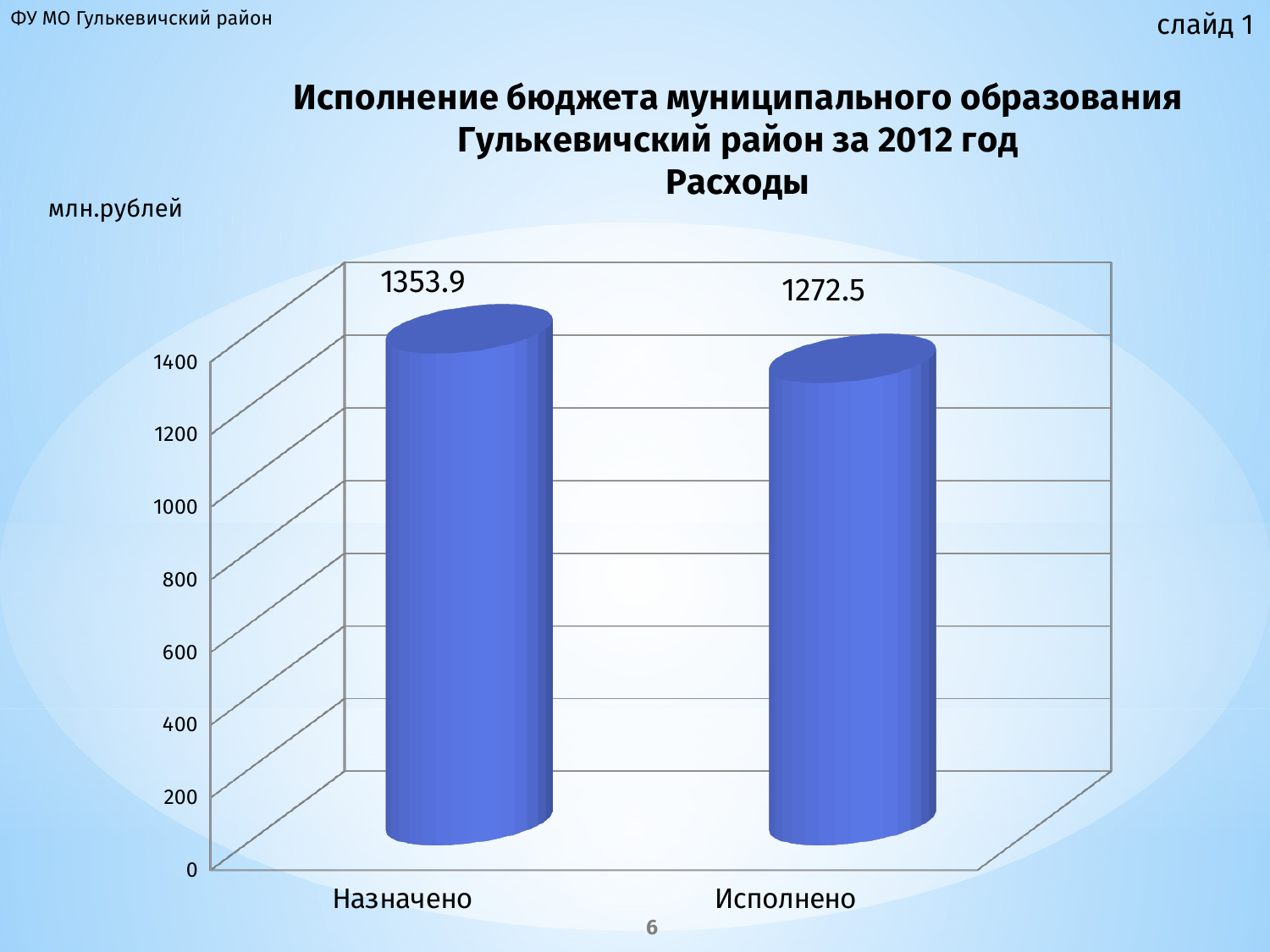

слайд 1
ФУ МО Гулькевичский район

[unsupported chart]

млн.рублей
6